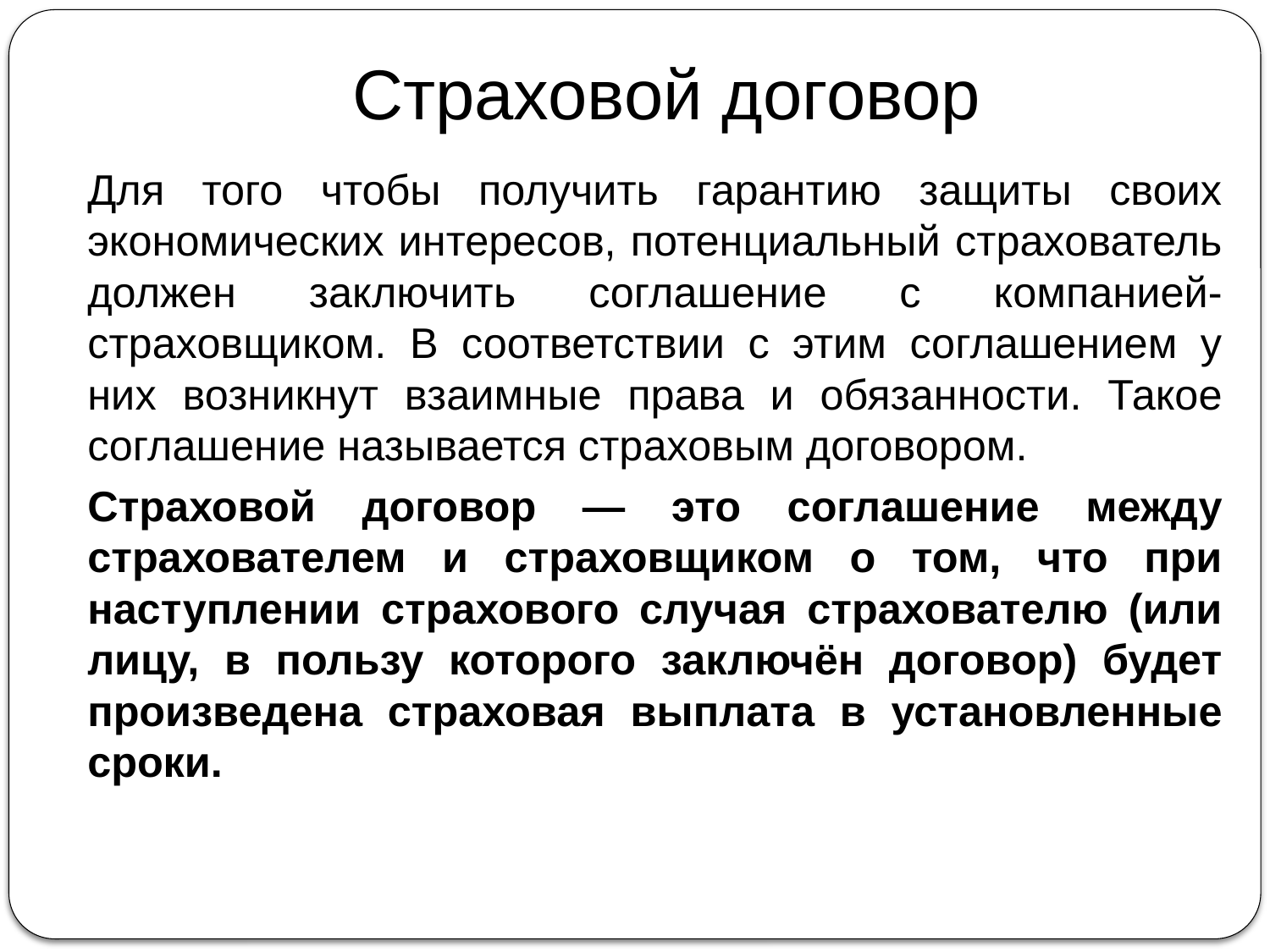

# Страховой договор
Для того чтобы получить гарантию защиты своих экономических интересов, потенциальный страхователь должен заключить соглашение с компанией-страховщиком. В соответствии с этим соглашением у них возникнут взаимные права и обязанности. Такое соглашение называется страховым договором.
Страховой договор — это соглашение между страхователем и страховщиком о том, что при наступлении страхового случая страхователю (или лицу, в пользу которого заключён договор) будет произведена страховая выплата в установленные сроки.